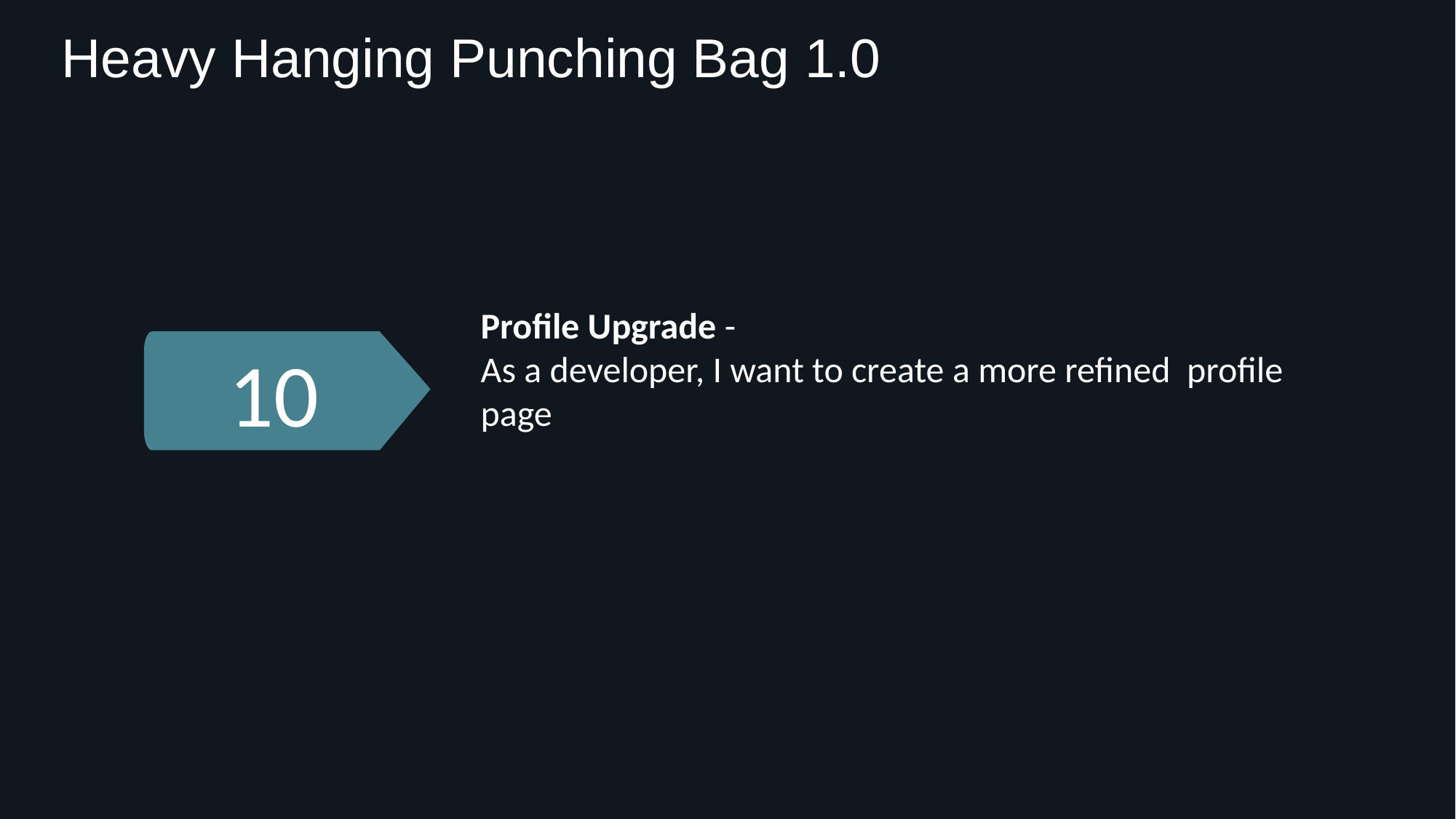

Heavy Hanging Punching Bag 1.0

Profile Upgrade -
As a developer, I want to create a more refined  profile page

10